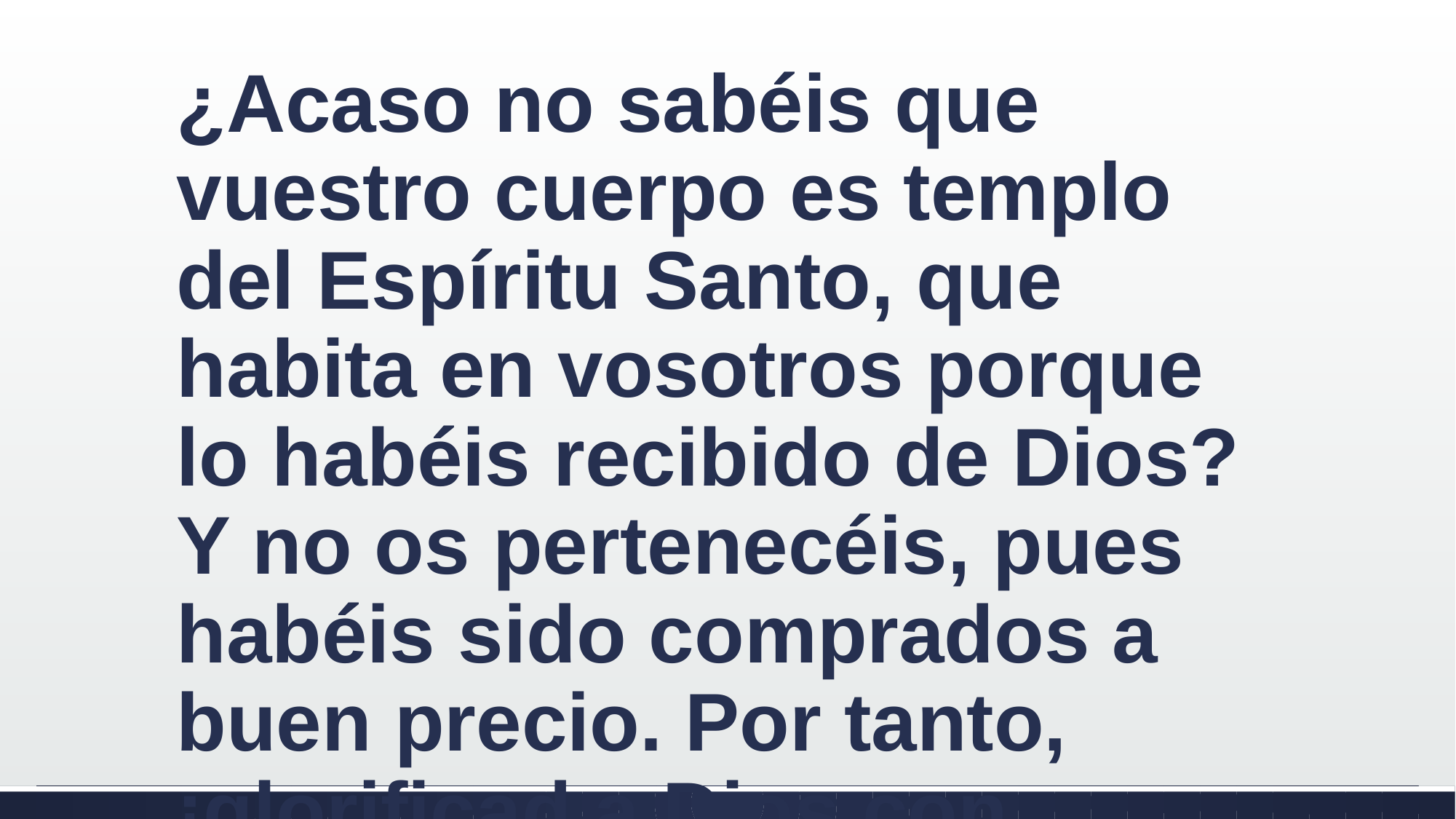

#
¿Acaso no sabéis que vuestro cuerpo es templo del Espíritu Santo, que habita en vosotros porque lo habéis recibido de Dios? Y no os pertenecéis, pues habéis sido comprados a buen precio. Por tanto, ¡glorificad a Dios con vuestro cuerpo!